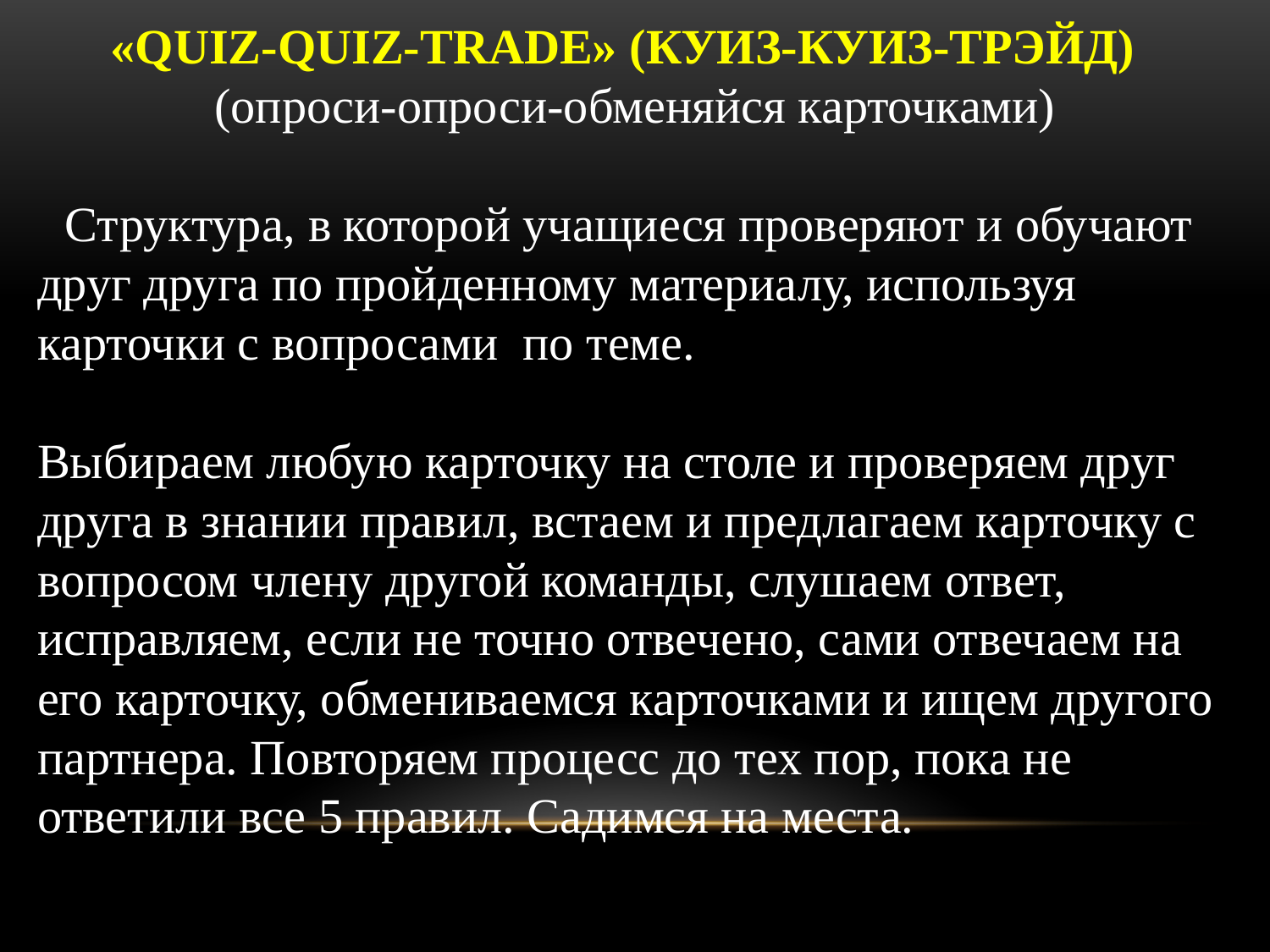

«QUIZ-QUIZ-TRADE» (КУИЗ-КУИЗ-ТРЭЙД)
(опроси-опроси-обменяйся карточками)

Структура, в которой учащиеся проверяют и обучают
друг друга по пройденному материалу, используя карточки с вопросами  по теме.
Выбираем любую карточку на столе и проверяем друг друга в знании правил, встаем и предлагаем карточку с вопросом члену другой команды, слушаем ответ, исправляем, если не точно отвечено, сами отвечаем на его карточку, обмениваемся карточками и ищем другого партнера. Повторяем процесс до тех пор, пока не ответили все 5 правил. Садимся на места.